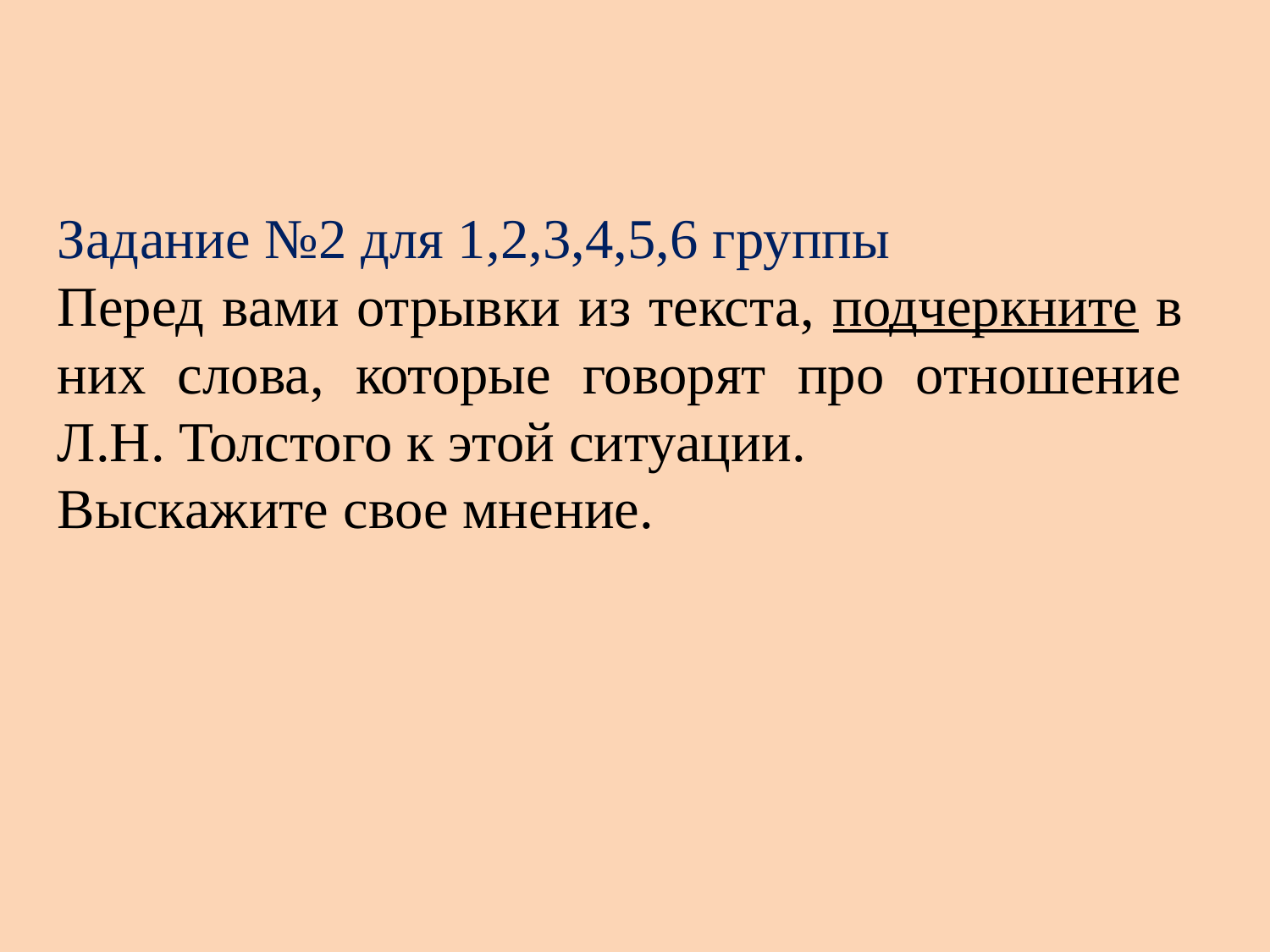

Задание №2 для 1,2,3,4,5,6 группы
Перед вами отрывки из текста, подчеркните в них слова, которые говорят про отношение Л.Н. Толстого к этой ситуации.
Выскажите свое мнение.